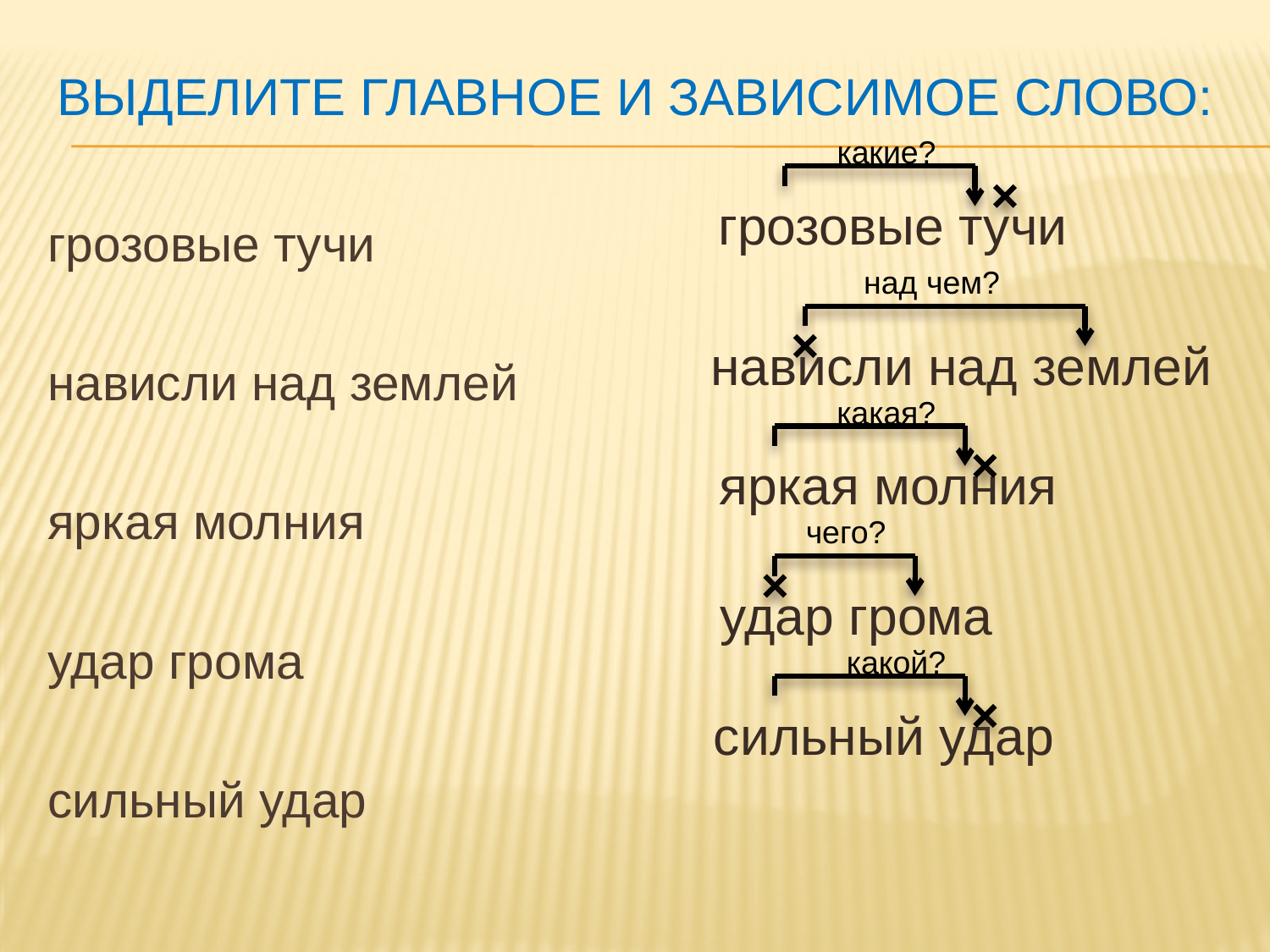

# Выделите главное и зависимое слово:
какие?
грозовые тучи
грозовые тучи

нависли над землей

яркая молния

удар грома

сильный удар
над чем?
нависли над землей
какая?
яркая молния
чего?
удар грома
какой?
сильный удар